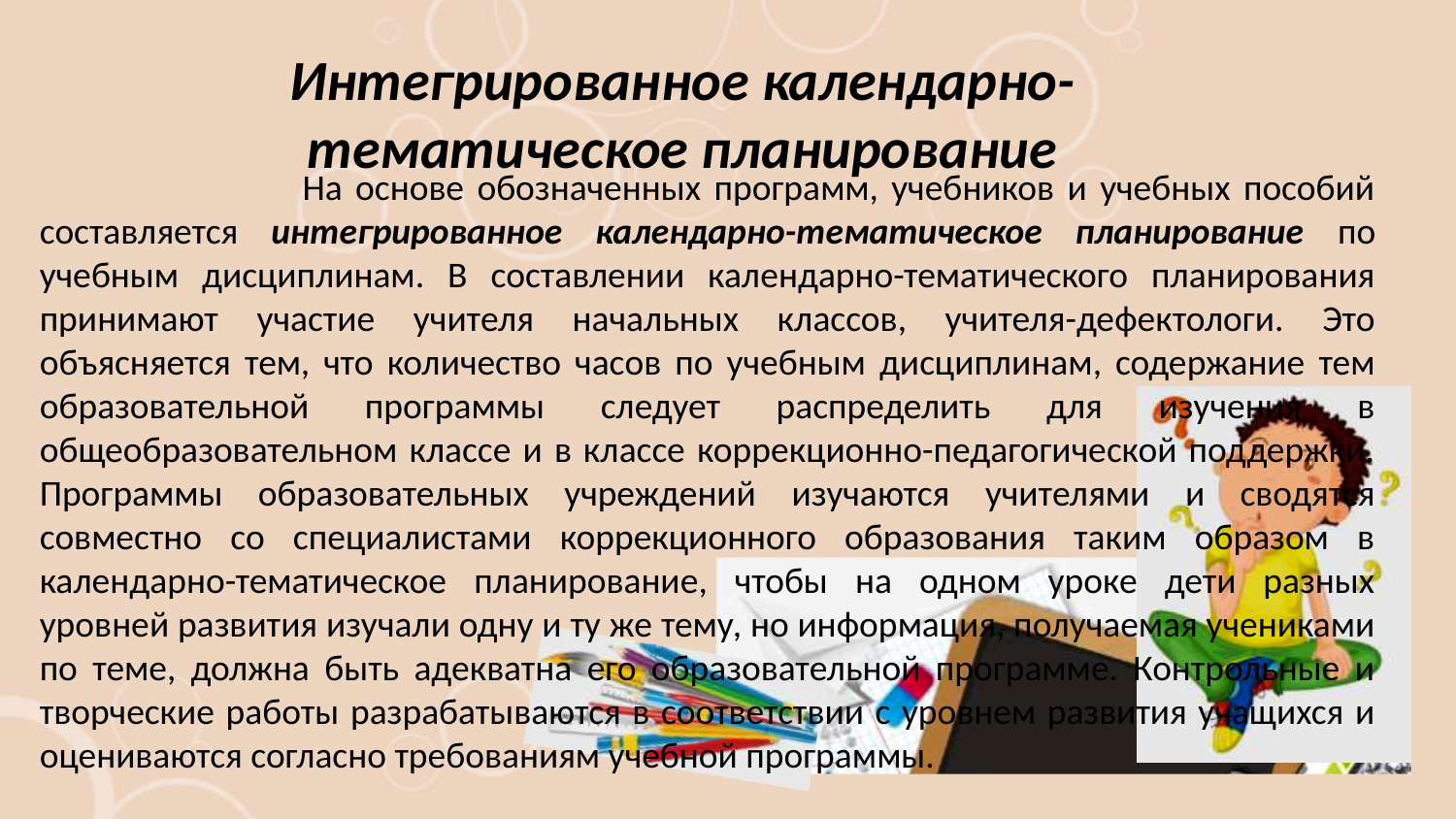

Интегрированное календарно-тематическое планирование
                        На основе обозначенных программ, учебников и учебных пособий составляется интегрированное календарно-тематическое планирование по учебным дисциплинам. В составлении календарно-тематического планирования принимают участие учителя начальных классов, учителя-дефектологи. Это объясняется тем, что количество часов по учебным дисциплинам, содержание тем образовательной программы следует распределить для изучения в общеобразовательном классе и в классе коррекционно-педагогической поддержки. Программы образовательных учреждений изучаются учителями и сводятся совместно со специалистами коррекционного образования таким образом в календарно-тематическое планирование, чтобы на одном уроке дети разных уровней развития изучали одну и ту же тему, но информация, получаемая учениками по теме, должна быть адекватна его образовательной программе. Контрольные и творческие работы разрабатываются в соответствии с уровнем развития учащихся и оцениваются согласно требованиям учебной программы.